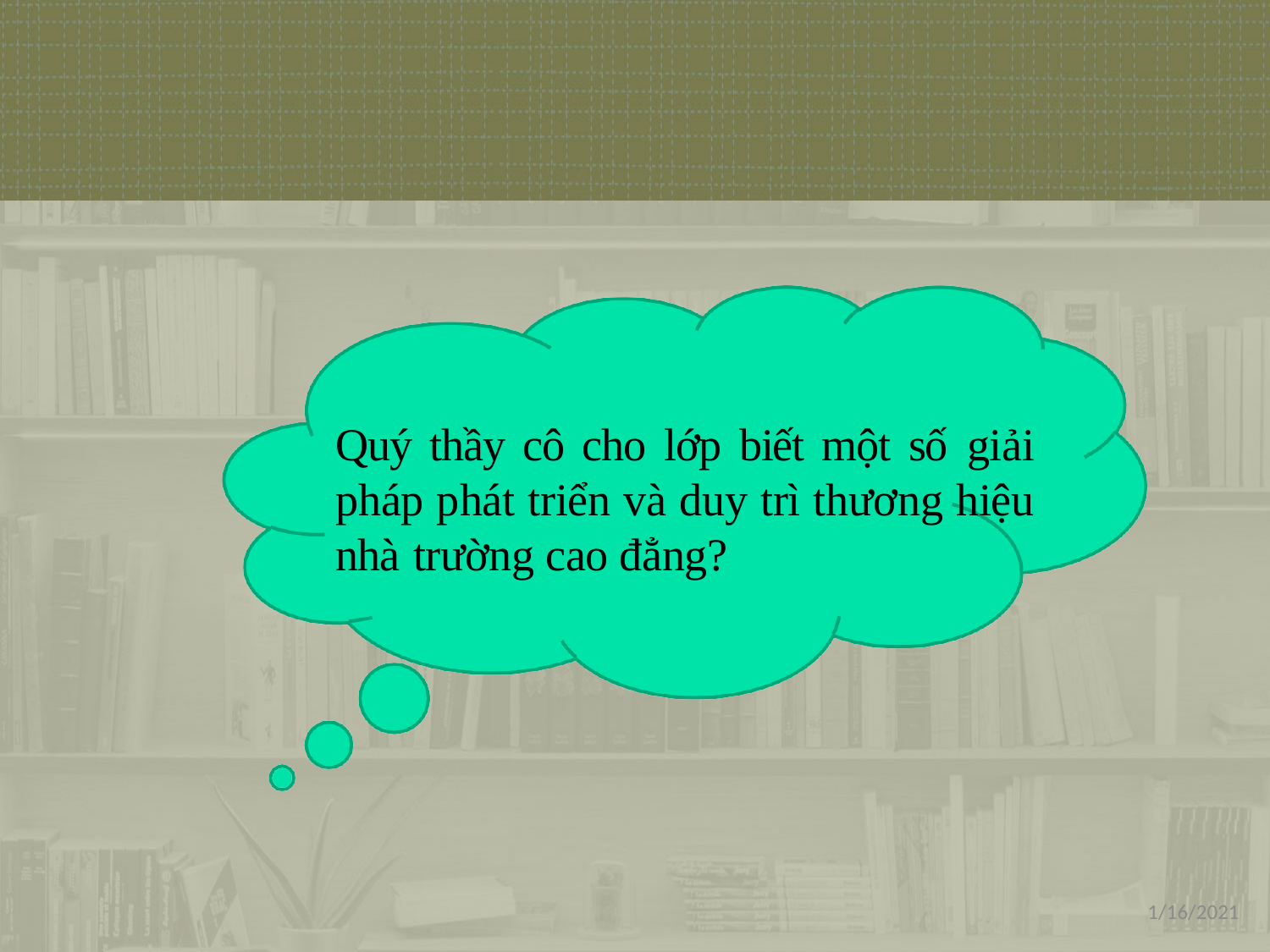

Quý thầy cô cho lớp biết một số giải pháp phát triển và duy trì thương hiệu nhà trường cao đẳng?
1/16/2021